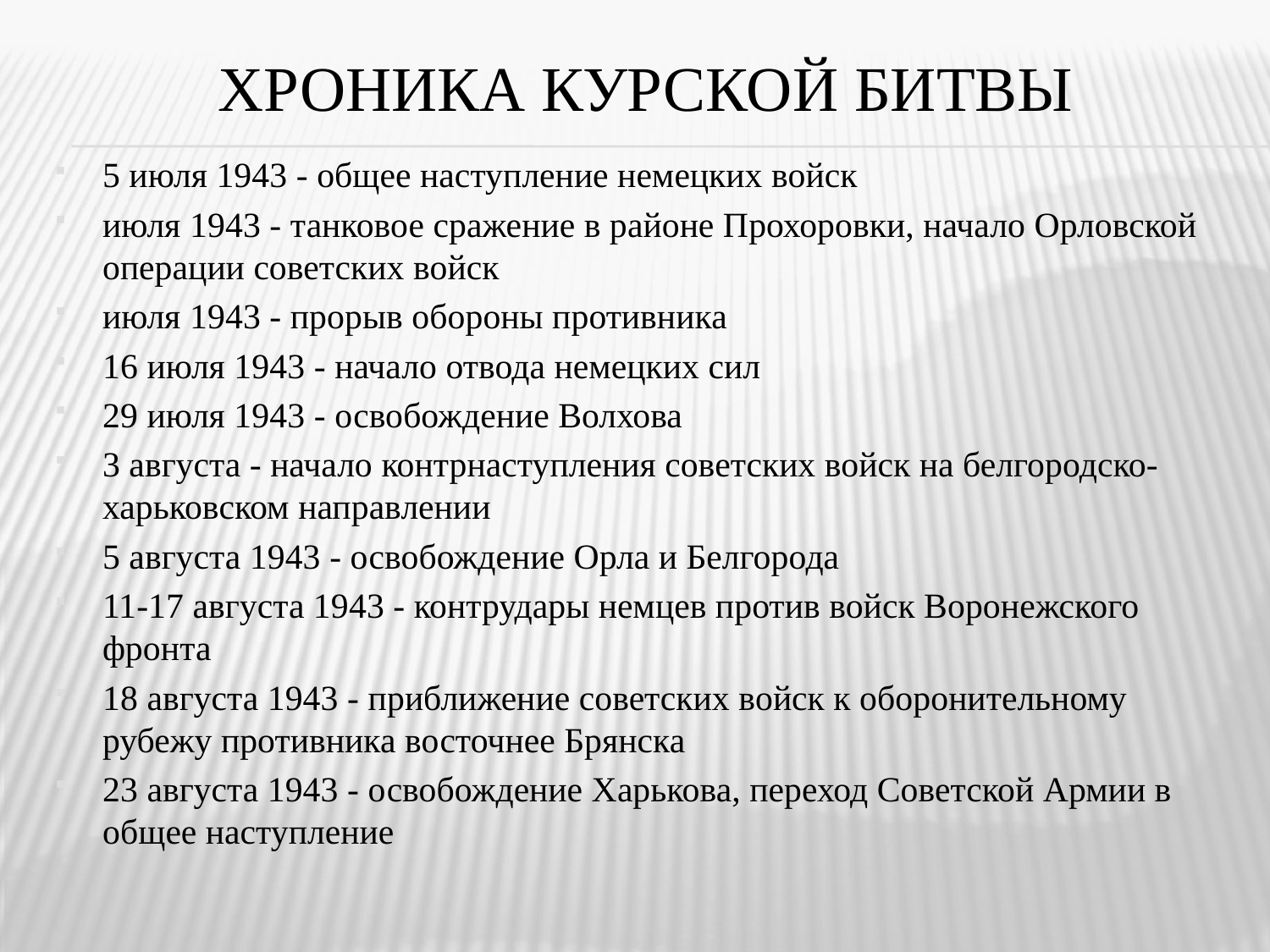

# Хроника Курской битвы
5 июля 1943 - общее наступление немецких войск
июля 1943 - танковое сражение в районе Прохоровки, начало Орловской операции советских войск
июля 1943 - прорыв обороны противника
16 июля 1943 - начало отвода немецких сил
29 июля 1943 - освобождение Волхова
3 августа - начало контрнаступления советских войск на белгородско-харьковском направлении
5 августа 1943 - освобождение Орла и Белгорода
11-17 августа 1943 - контрудары немцев против войск Воронежского фронта
18 августа 1943 - приближение советских войск к оборонительному рубежу противника восточнее Брянска
23 августа 1943 - освобождение Харькова, переход Советской Армии в общее наступление